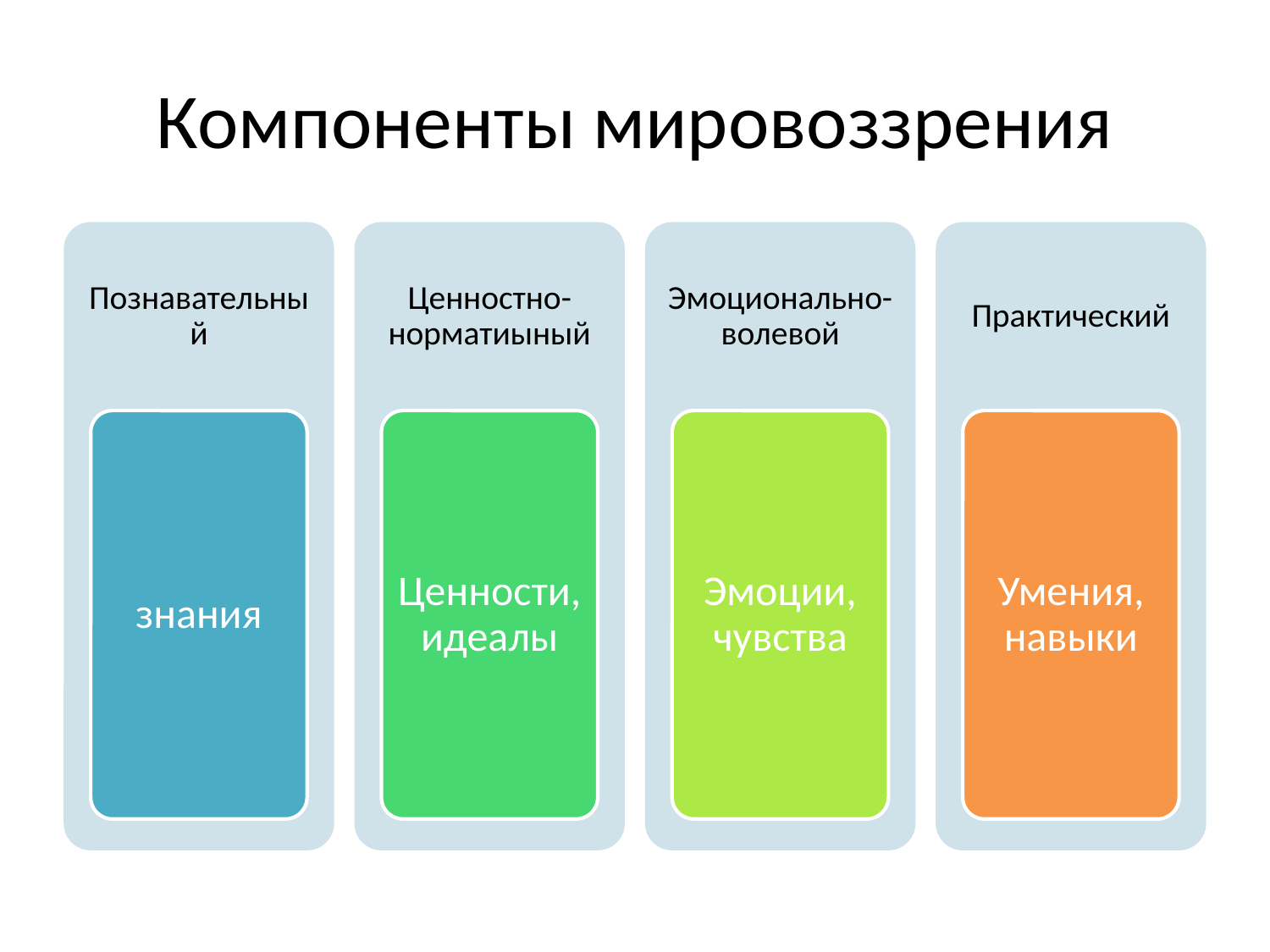

# Компоненты мировоззрения
Познавательный
знания
Ценностно-норматиыный
Ценности, идеалы
Эмоционально-волевой
Эмоции, чувства
Практический
Умения, навыки